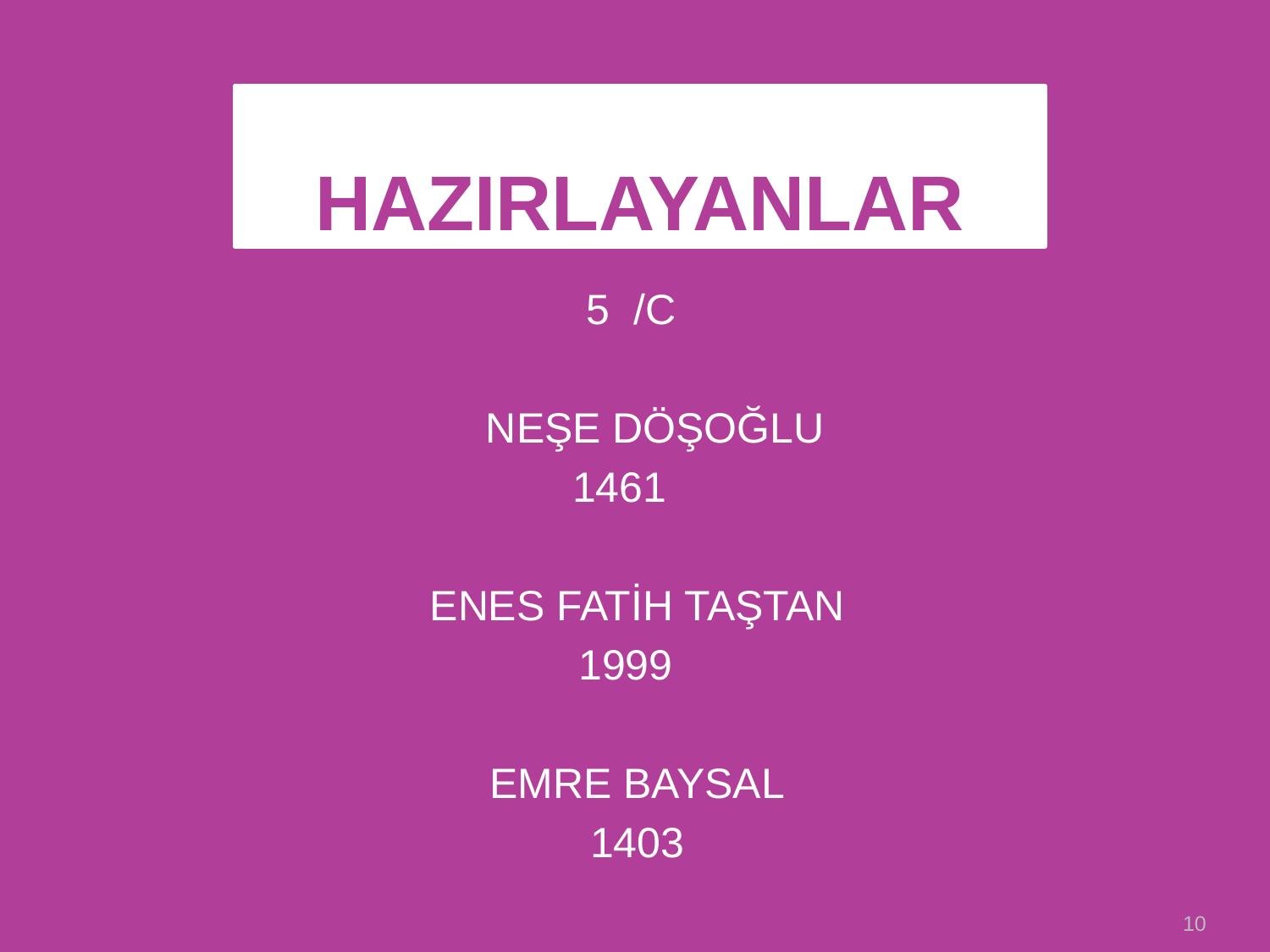

# HAZIRLAYANLAR
    5  /C

     NEŞE DÖŞOĞLU
 1461

  ENES FATİH TAŞTAN
 1999

  EMRE BAYSAL
  1403
10